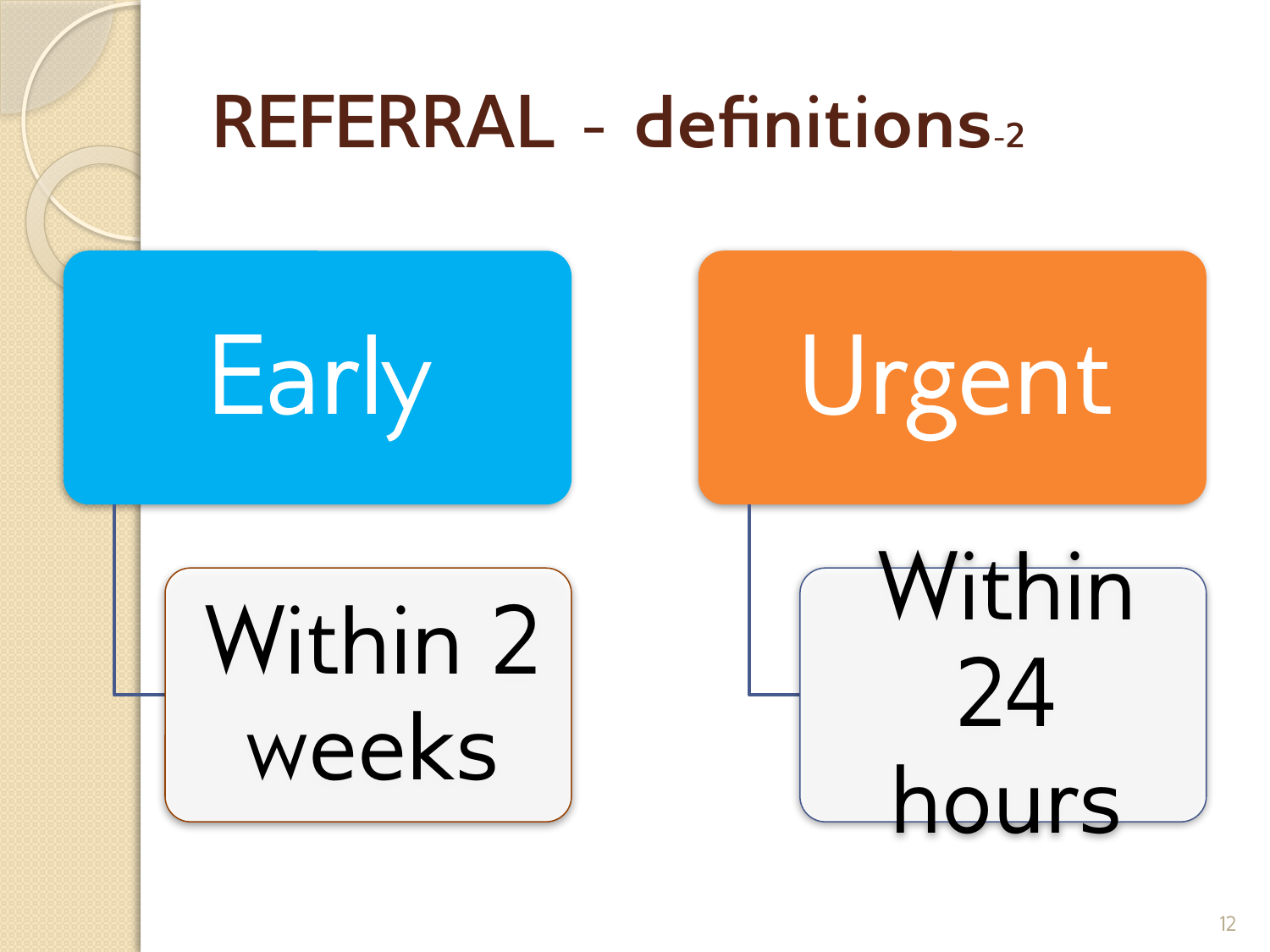

# REFERRAL - definitions-2
Early
Within 2 weeks
Urgent
Within 24 hours
12